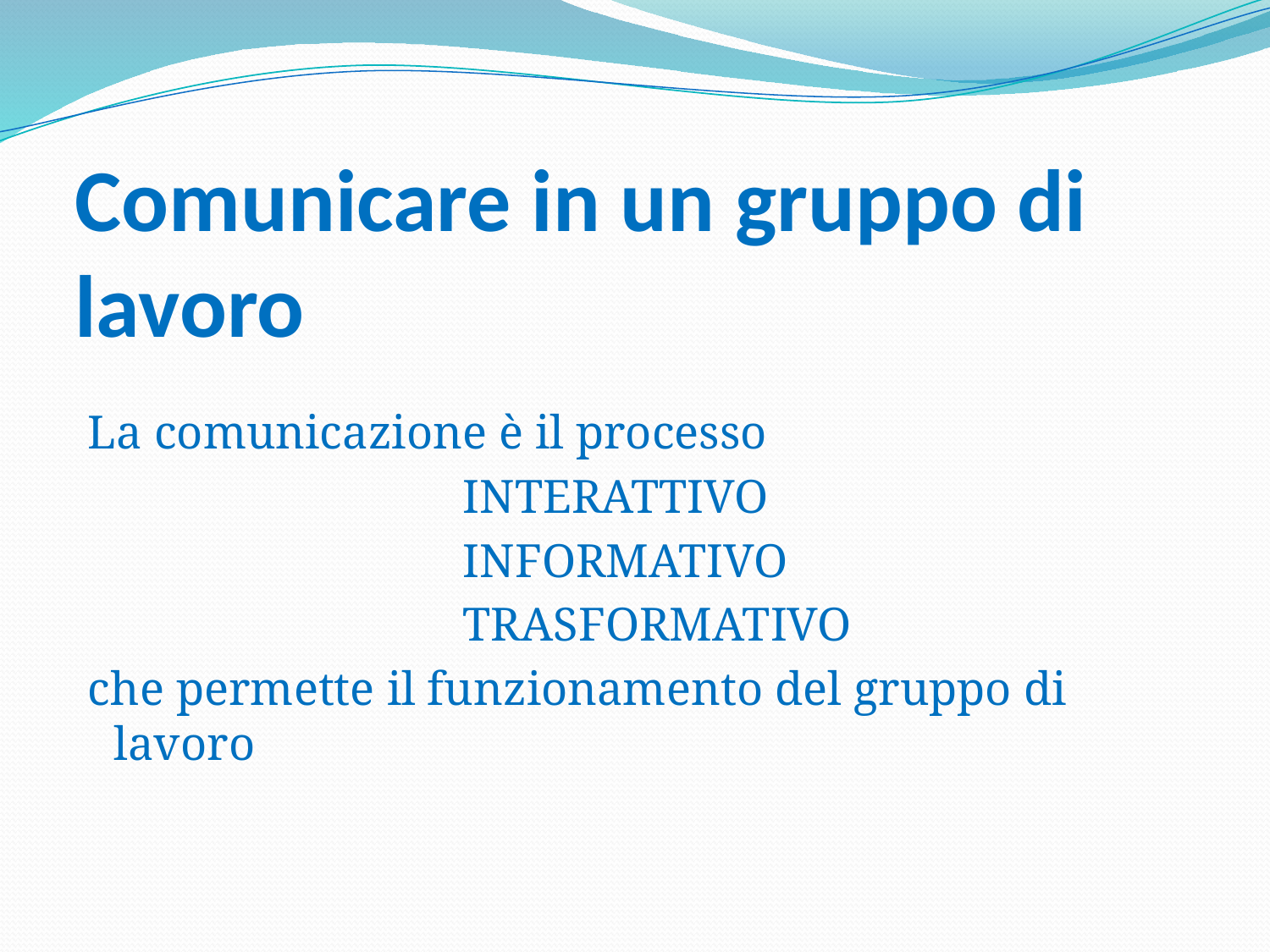

# Comunicare in un gruppo di lavoro

 La comunicazione è il processo
			        INTERATTIVO
			        INFORMATIVO
			        TRASFORMATIVO
 che permette il funzionamento del gruppo di lavoro